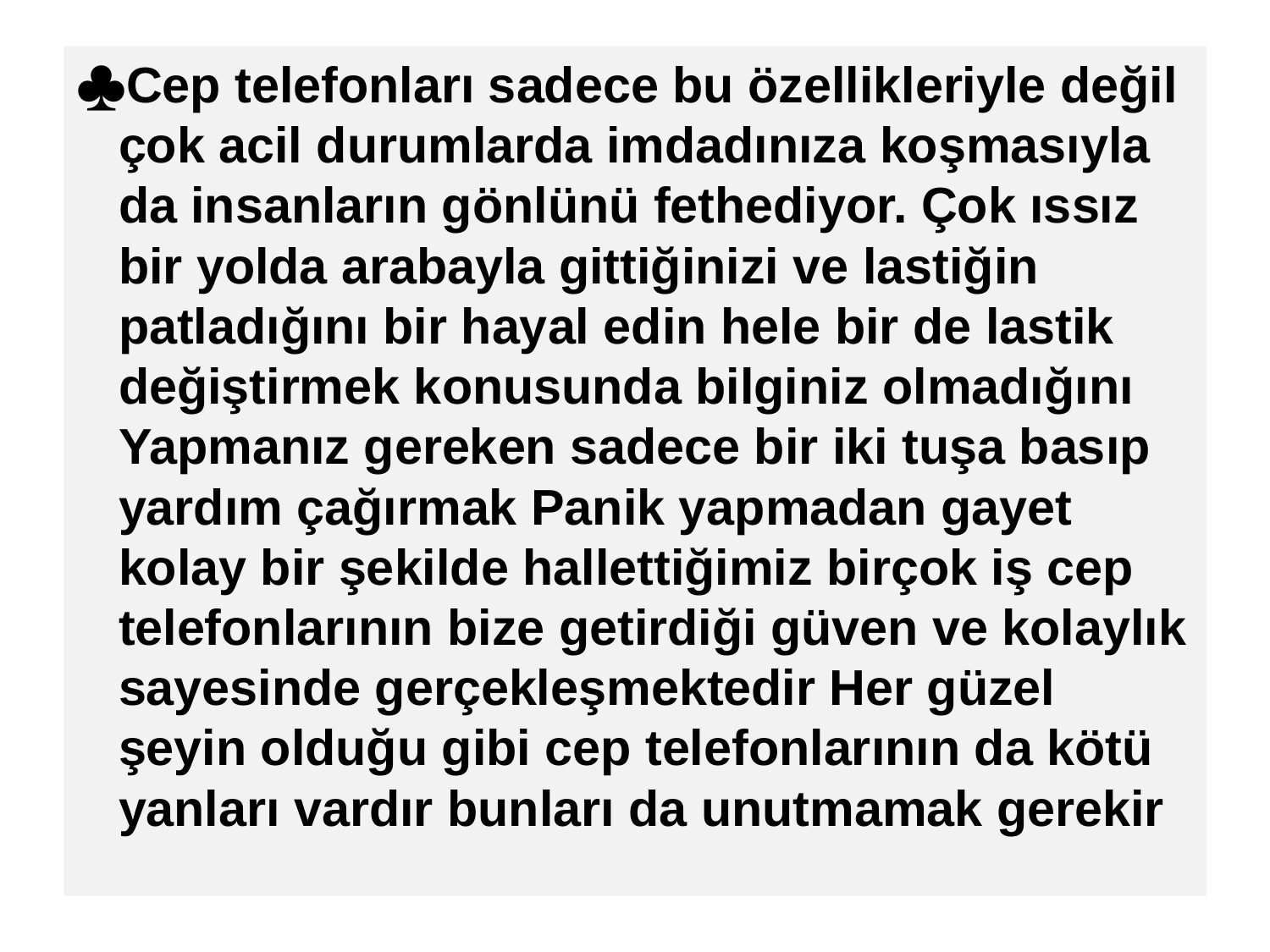

♣Cep telefonları sadece bu özellikleriyle değil çok acil durumlarda imdadınıza koşmasıyla da insanların gönlünü fethediyor. Çok ıssız bir yolda arabayla gittiğinizi ve lastiğin patladığını bir hayal edin hele bir de lastik değiştirmek konusunda bilginiz olmadığını Yapmanız gereken sadece bir iki tuşa basıp yardım çağırmak Panik yapmadan gayet kolay bir şekilde hallettiğimiz birçok iş cep telefonlarının bize getirdiği güven ve kolaylık sayesinde gerçekleşmektedir Her güzel şeyin olduğu gibi cep telefonlarının da kötü yanları vardır bunları da unutmamak gerekir